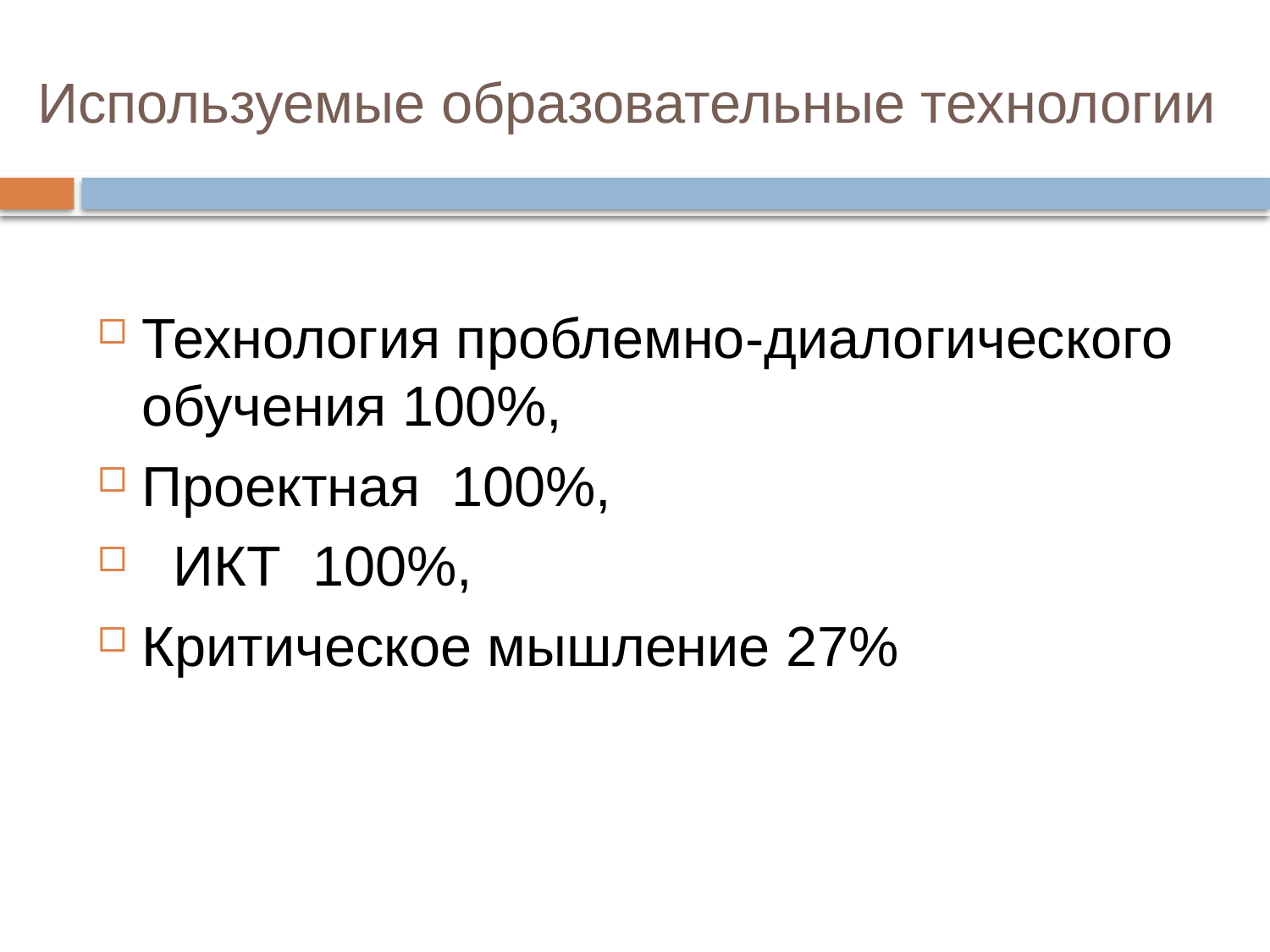

# Используемые образовательные технологии
Технология проблемно-диалогического обучения 100%,
Проектная  100%,
  ИКТ  100%,
Критическое мышление 27%